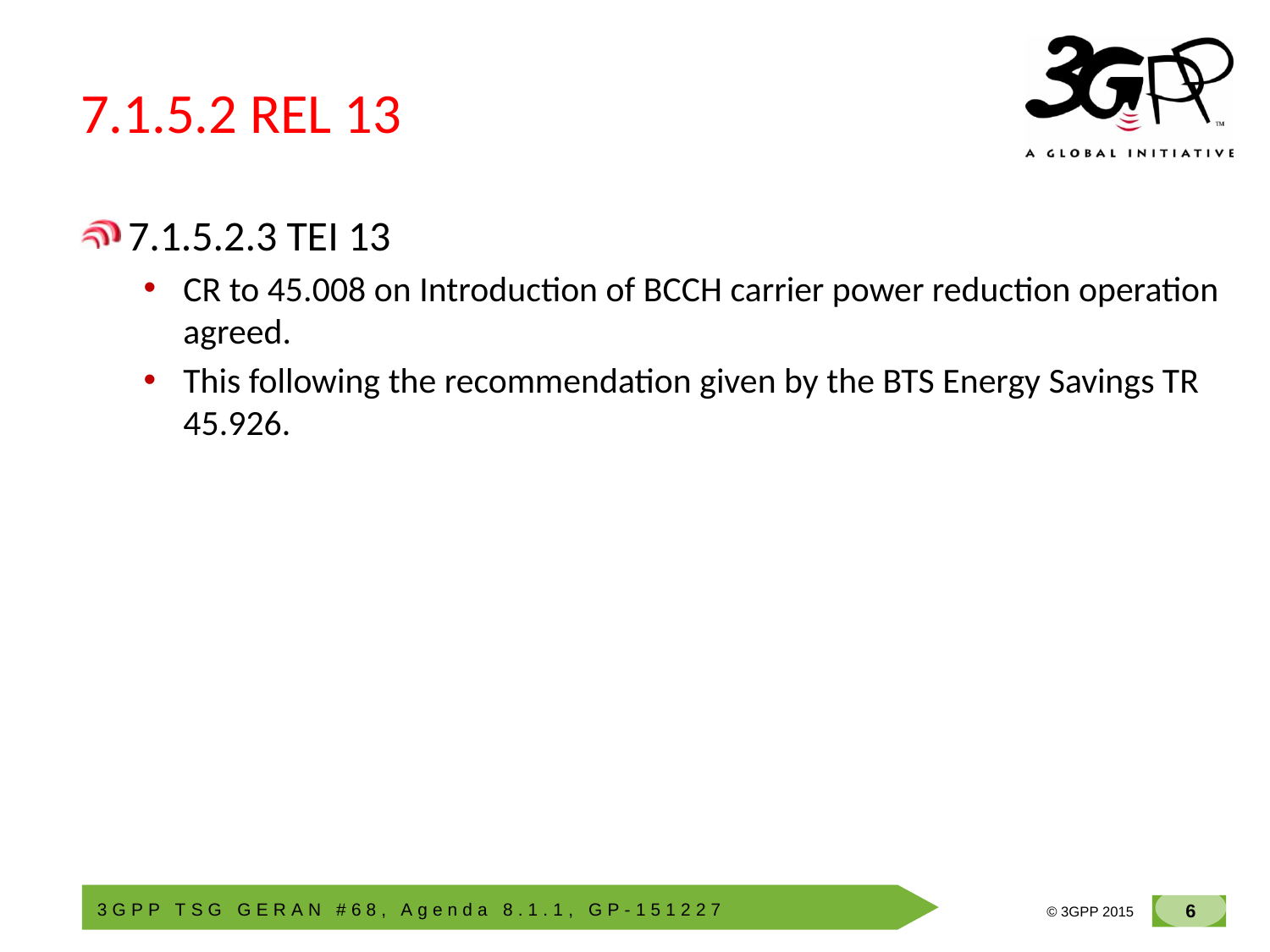

# 7.1.5.2 REL 13
7.1.5.2.3 TEI 13
CR to 45.008 on Introduction of BCCH carrier power reduction operation agreed.
This following the recommendation given by the BTS Energy Savings TR 45.926.